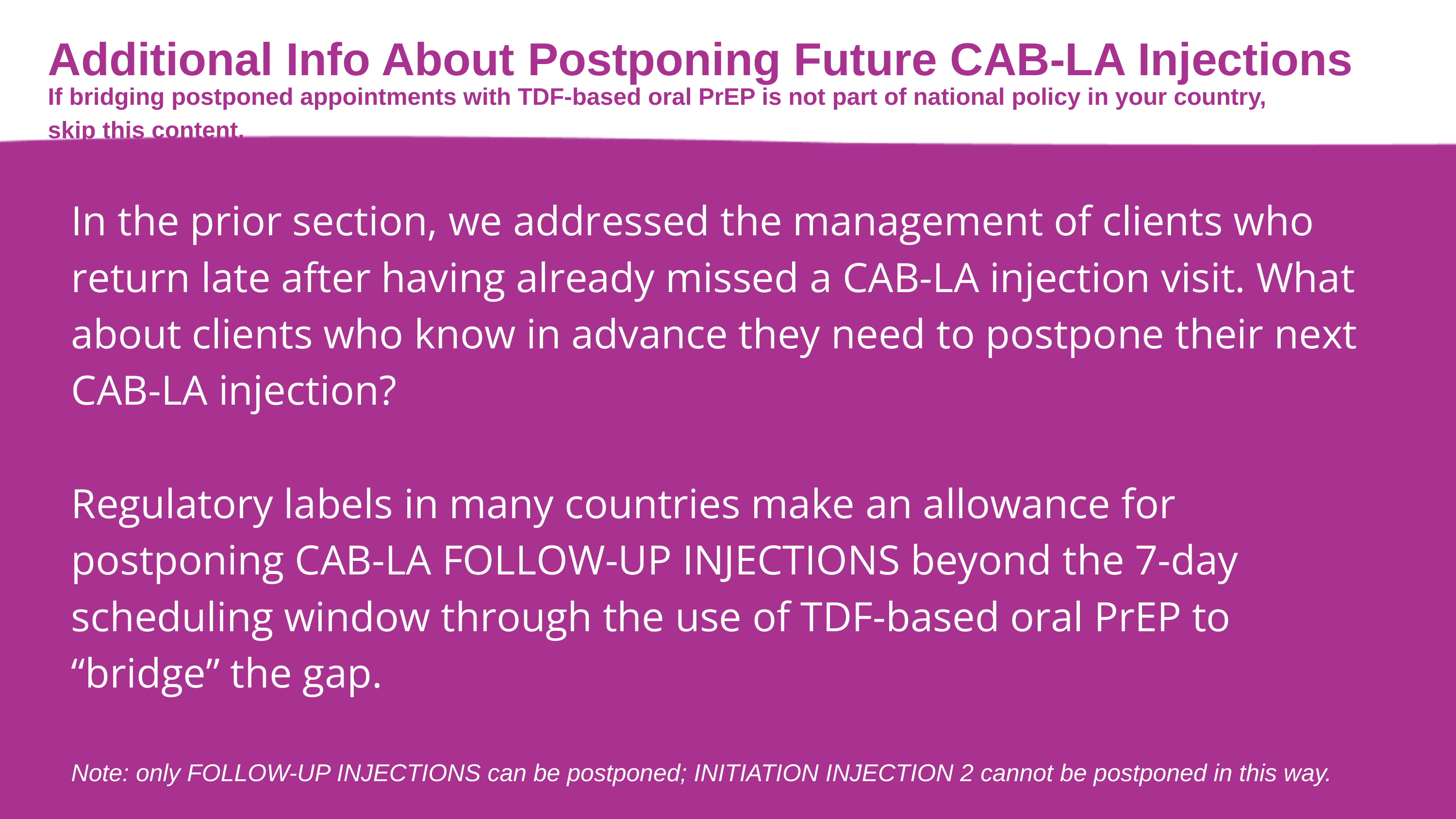

Additional Info About Postponing Future CAB-LA Injections
If bridging postponed appointments with TDF-based oral PrEP is not part of national policy in your country, skip this content.

In the prior section, we addressed the management of clients who return late after having already missed a CAB-LA injection visit. What about clients who know in advance they need to postpone their next CAB-LA injection?

Regulatory labels in many countries make an allowance for postponing CAB-LA FOLLOW-UP INJECTIONS beyond the 7-day scheduling window through the use of TDF-based oral PrEP to “bridge” the gap.

Note: only FOLLOW-UP INJECTIONS can be postponed; INITIATION INJECTION 2 cannot be postponed in this way.